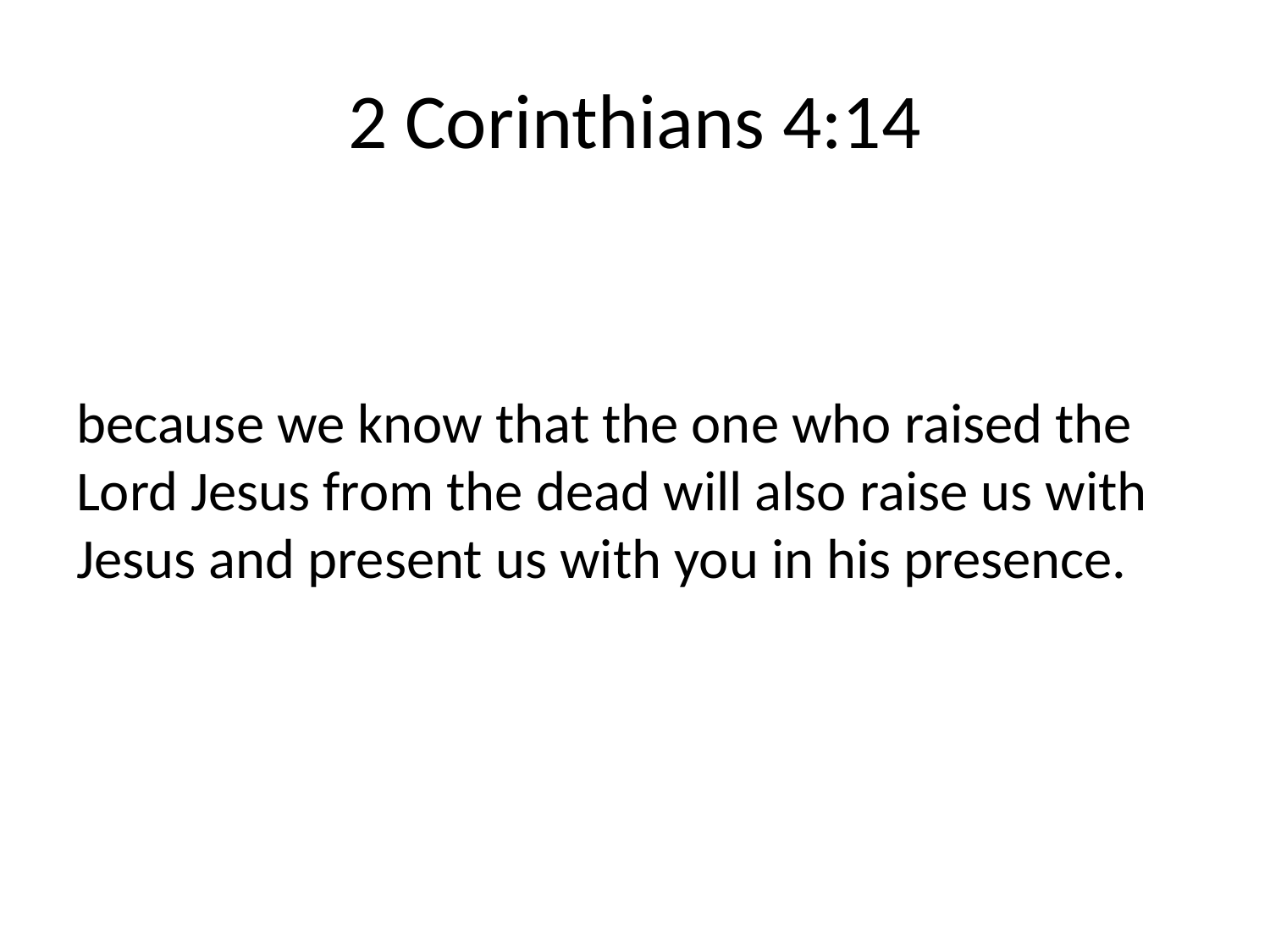

# 2 Corinthians 4:14

because we know that the one who raised the Lord Jesus from the dead will also raise us with Jesus and present us with you in his presence.